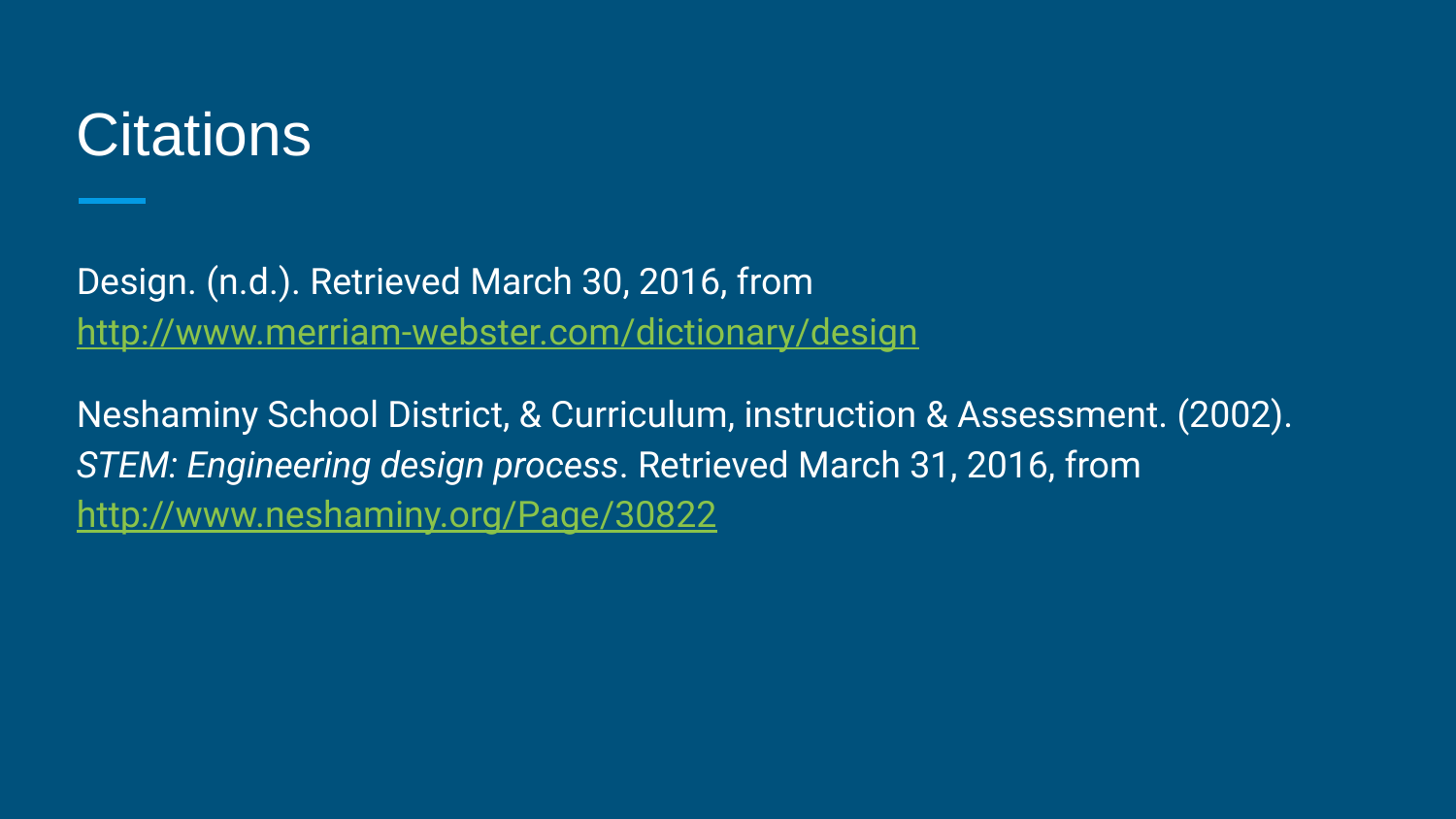

# Citations
Design. (n.d.). Retrieved March 30, 2016, from http://www.merriam-webster.com/dictionary/design
Neshaminy School District, & Curriculum, instruction & Assessment. (2002). STEM: Engineering design process. Retrieved March 31, 2016, from http://www.neshaminy.org/Page/30822